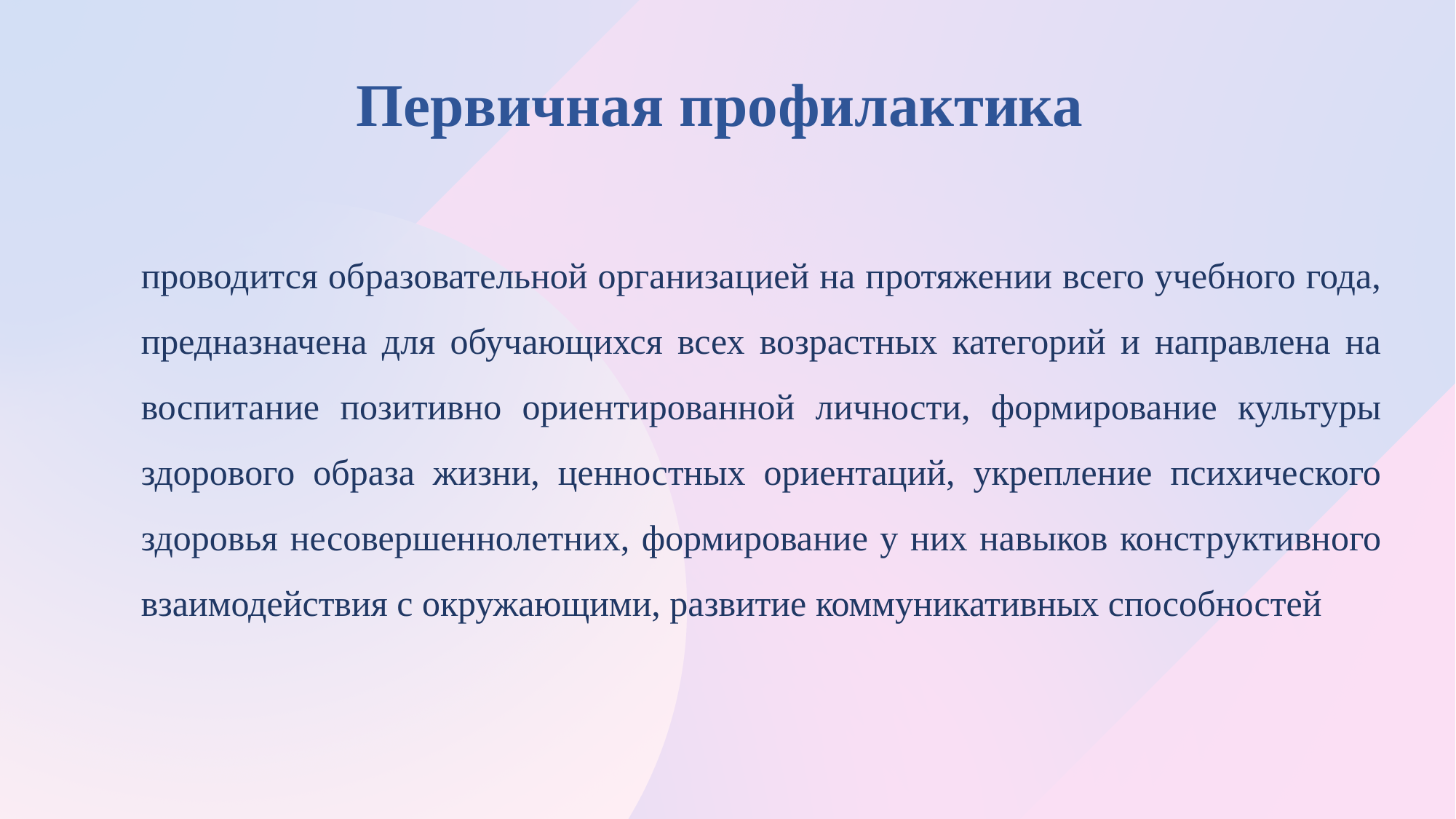

# Первичная профилактика
проводится образовательной организацией на протяжении всего учебного года, предназначена для обучающихся всех возрастных категорий и направлена на воспитание позитивно ориентированной личности, формирование культуры здорового образа жизни, ценностных ориентаций, укрепление психического здоровья несовершеннолетних, формирование у них навыков конструктивного взаимодействия с окружающими, развитие коммуникативных способностей